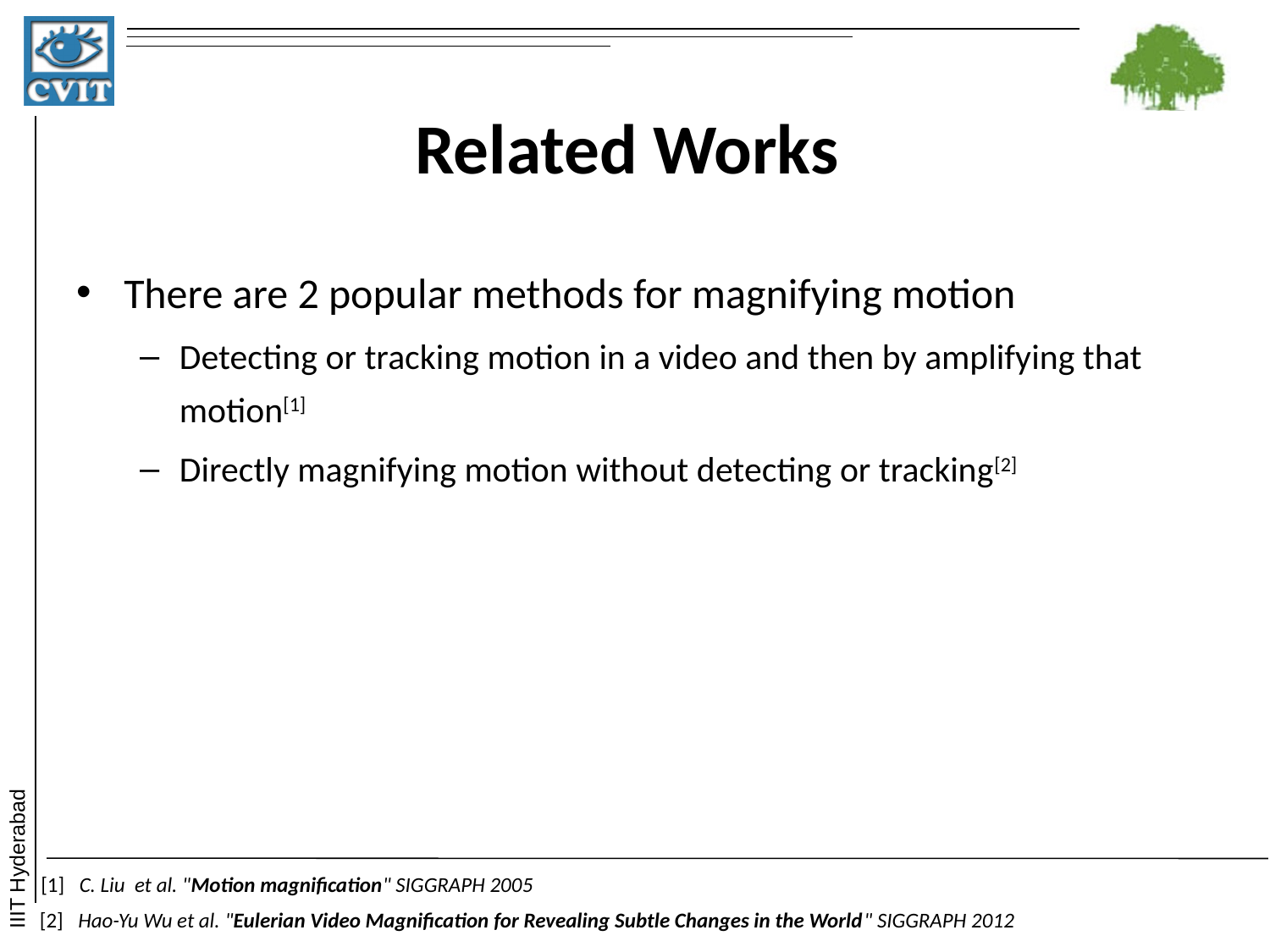

# Related Works
There are 2 popular methods for magnifying motion
Detecting or tracking motion in a video and then by amplifying that motion[1]
Directly magnifying motion without detecting or tracking[2]
[1]   C. Liu  et al. "Motion magnification" SIGGRAPH 2005
[2]   Hao-Yu Wu et al. "Eulerian Video Magnification for Revealing Subtle Changes in the World" SIGGRAPH 2012